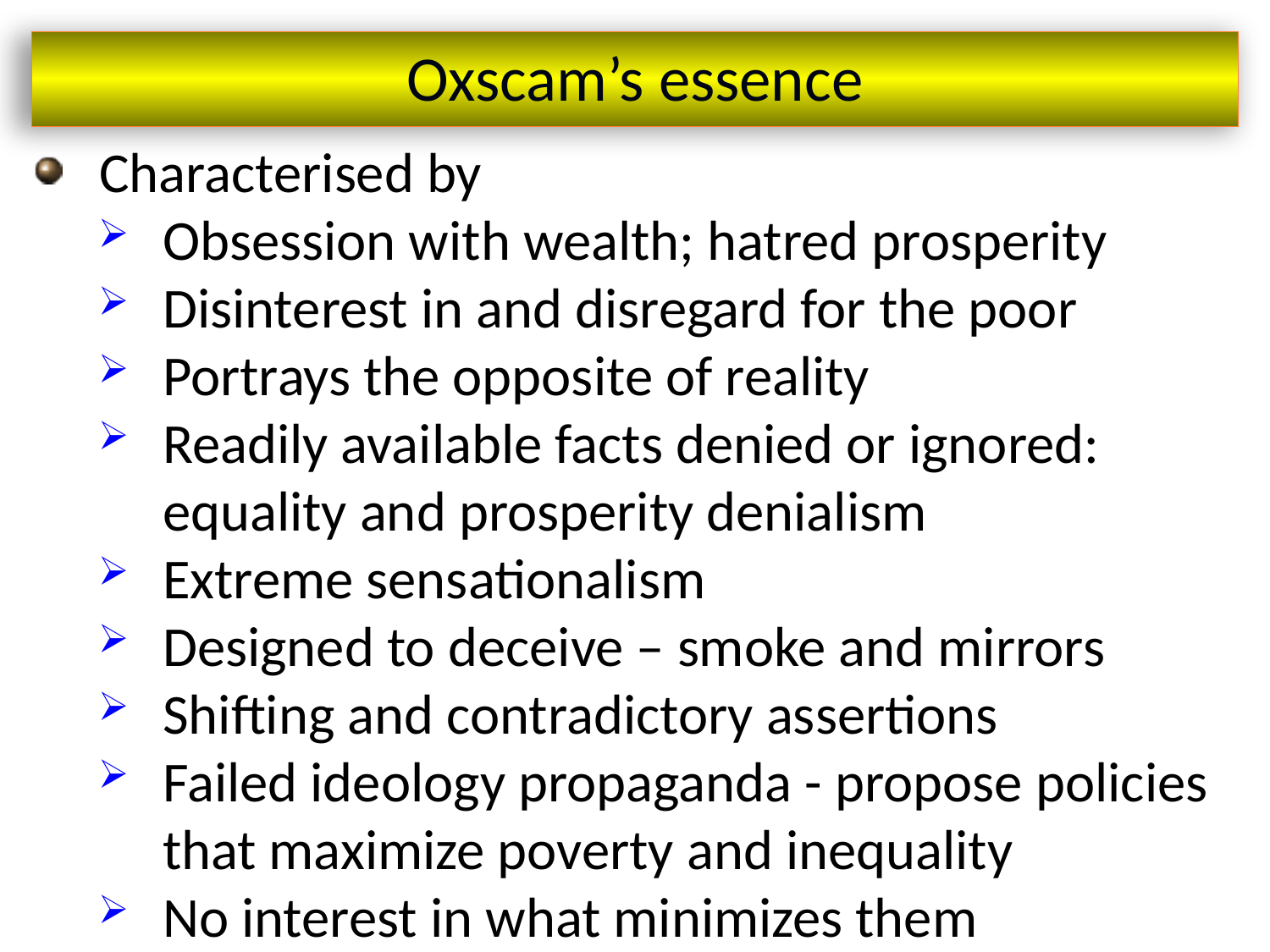

Oxscam’s essence
Characterised by
Obsession with wealth; hatred prosperity
Disinterest in and disregard for the poor
Portrays the opposite of reality
Readily available facts denied or ignored:
equality and prosperity denialism
Extreme sensationalism
Designed to deceive – smoke and mirrors
Shifting and contradictory assertions
Failed ideology propaganda - propose policies that maximize poverty and inequality
No interest in what minimizes them